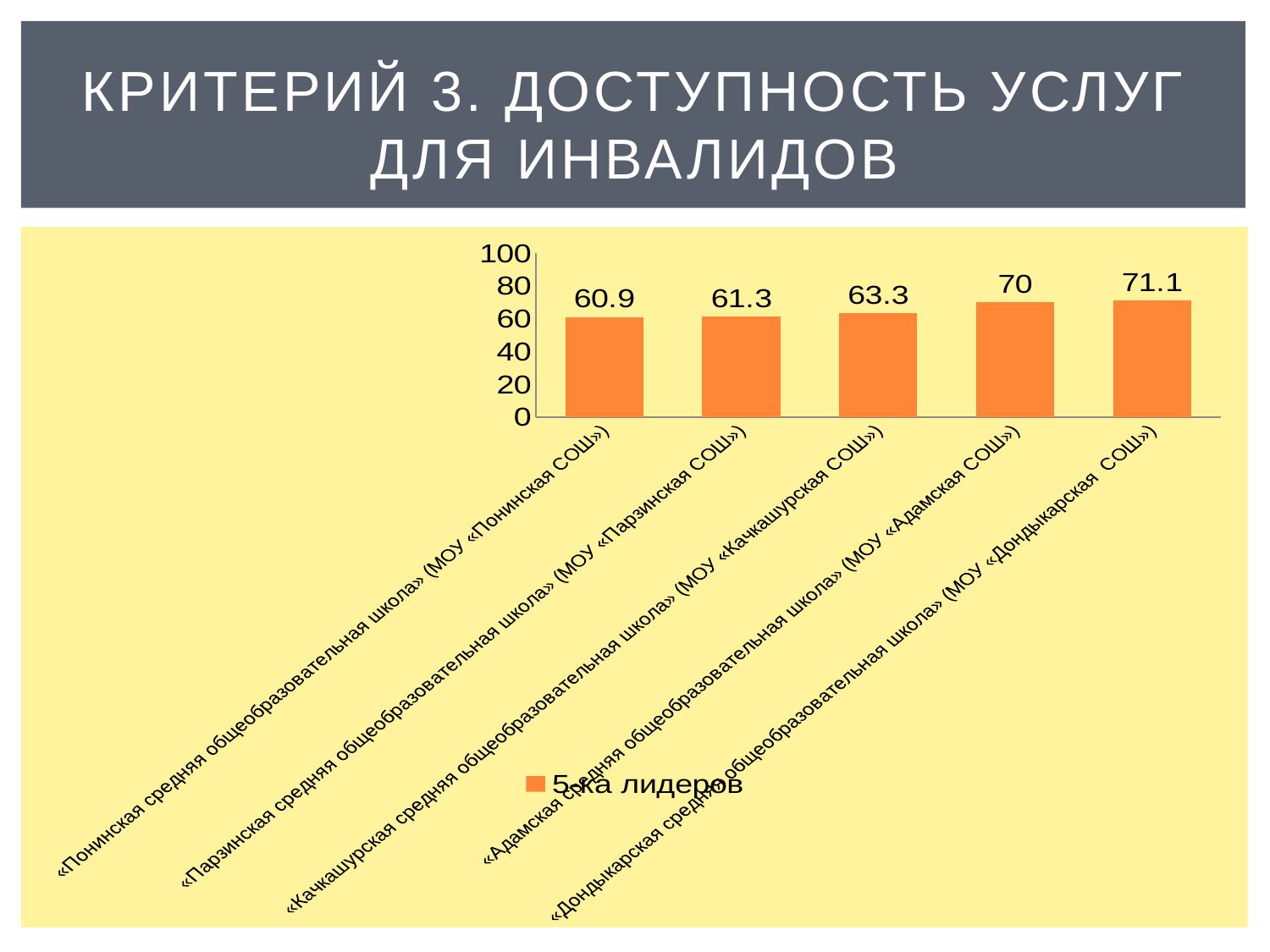

# КРИТЕРИЙ 3. ДОСТУПНОСТЬ УСЛУГ ДЛЯ ИНВАЛИДОВ

### Chart

| Category | 5-ка лидеров |
|---|---|
| «Понинская средняя общеобразовательная школа» (МОУ «Понинская СОШ») | 60.9 |
| «Парзинская средняя общеобразовательная школа» (МОУ «Парзинская СОШ») | 61.3 |
| «Качкашурская средняя общеобразовательная школа» (МОУ «Качкашурская СОШ») | 63.3 |
| «Адамская средняя общеобразовательная школа» (МОУ «Адамская СОШ») | 70.0 |
| «Дондыкарская средняя общеобразовательная школа» (МОУ «Дондыкарская  СОШ») | 71.1 |